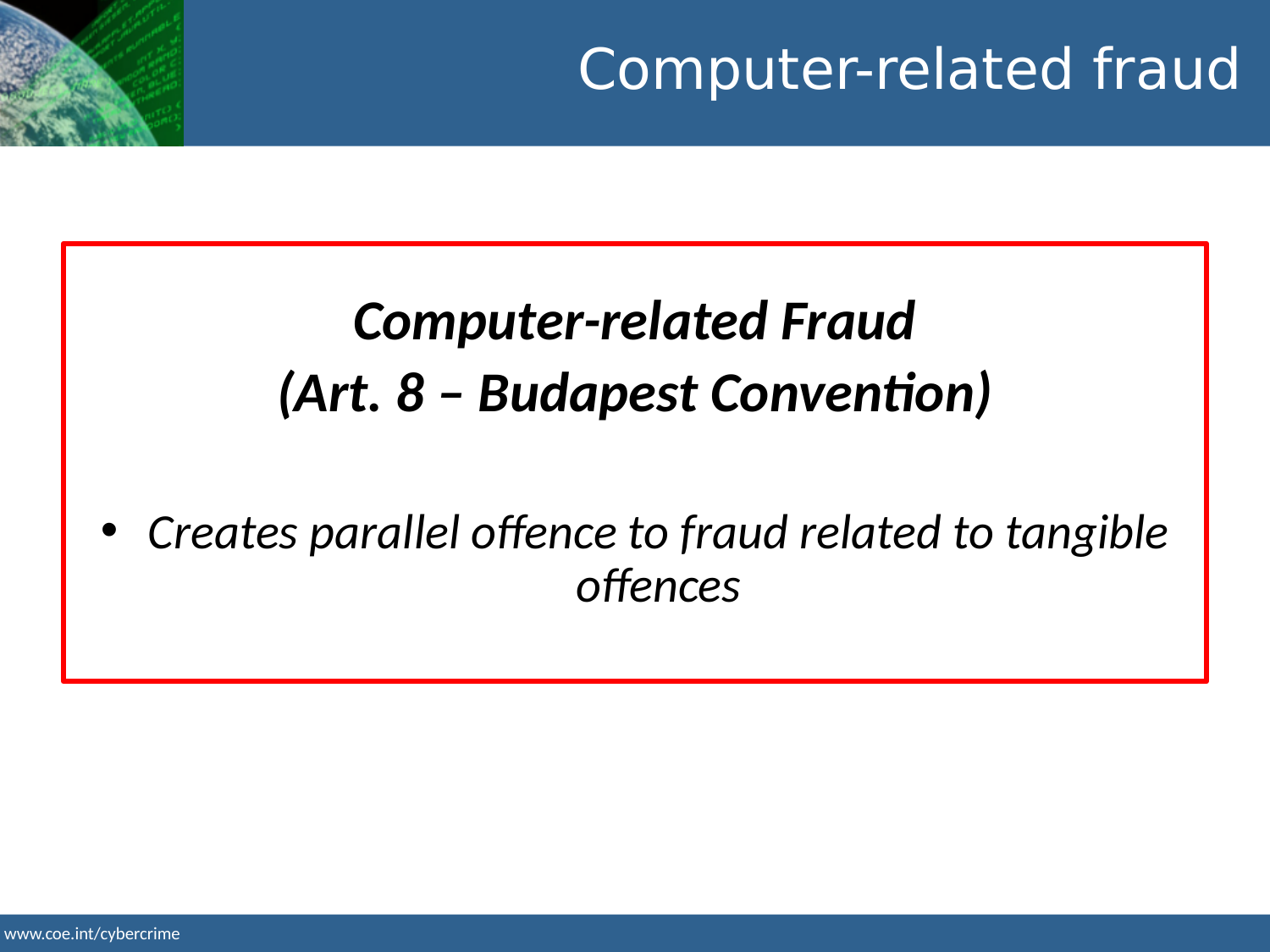

Computer-related fraud

Computer-related Fraud
(Art. 8 – Budapest Convention)

Creates parallel offence to fraud related to tangible offences